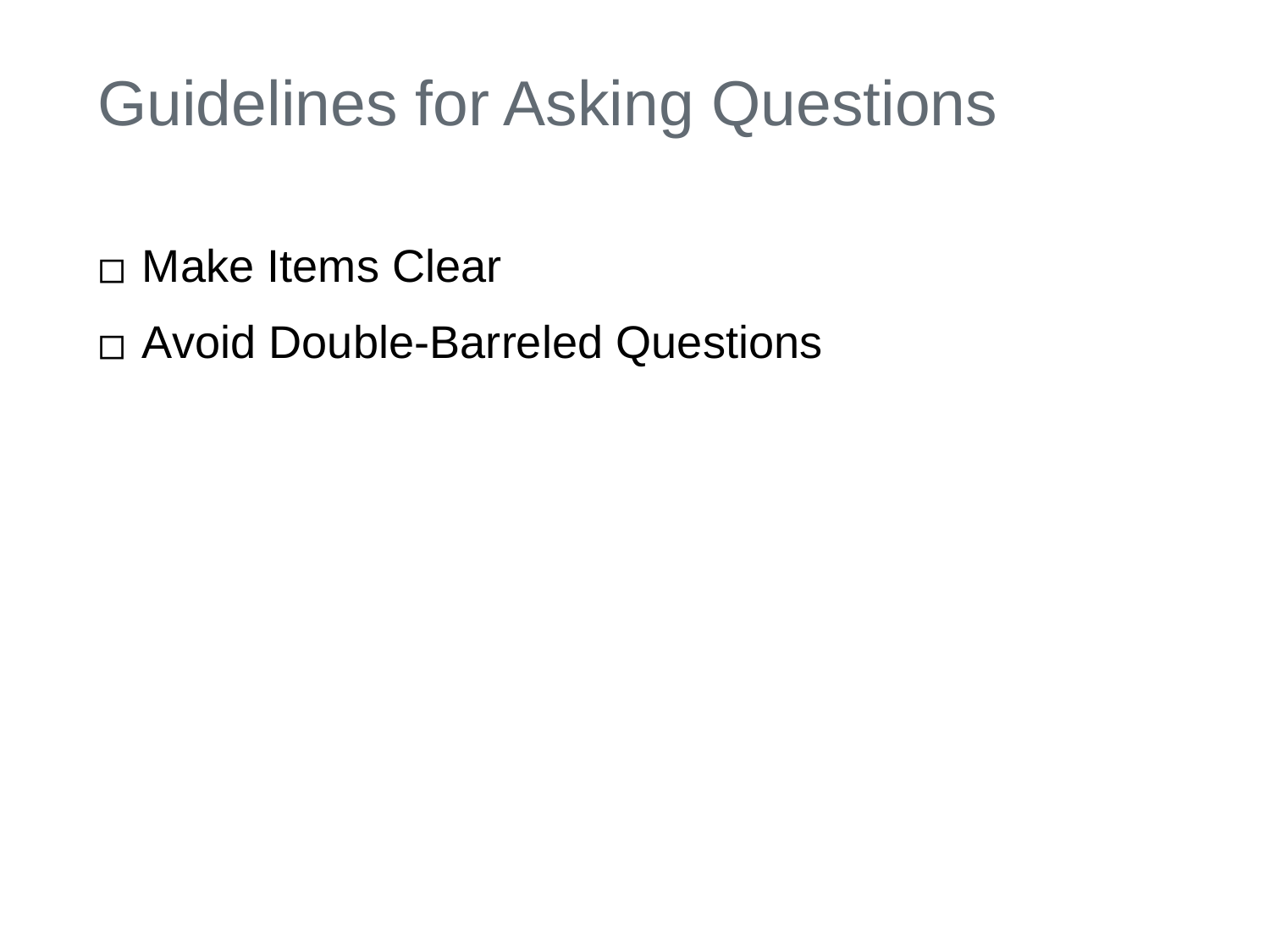

# Guidelines for Asking Questions
Make Items Clear
Avoid Double-Barreled Questions